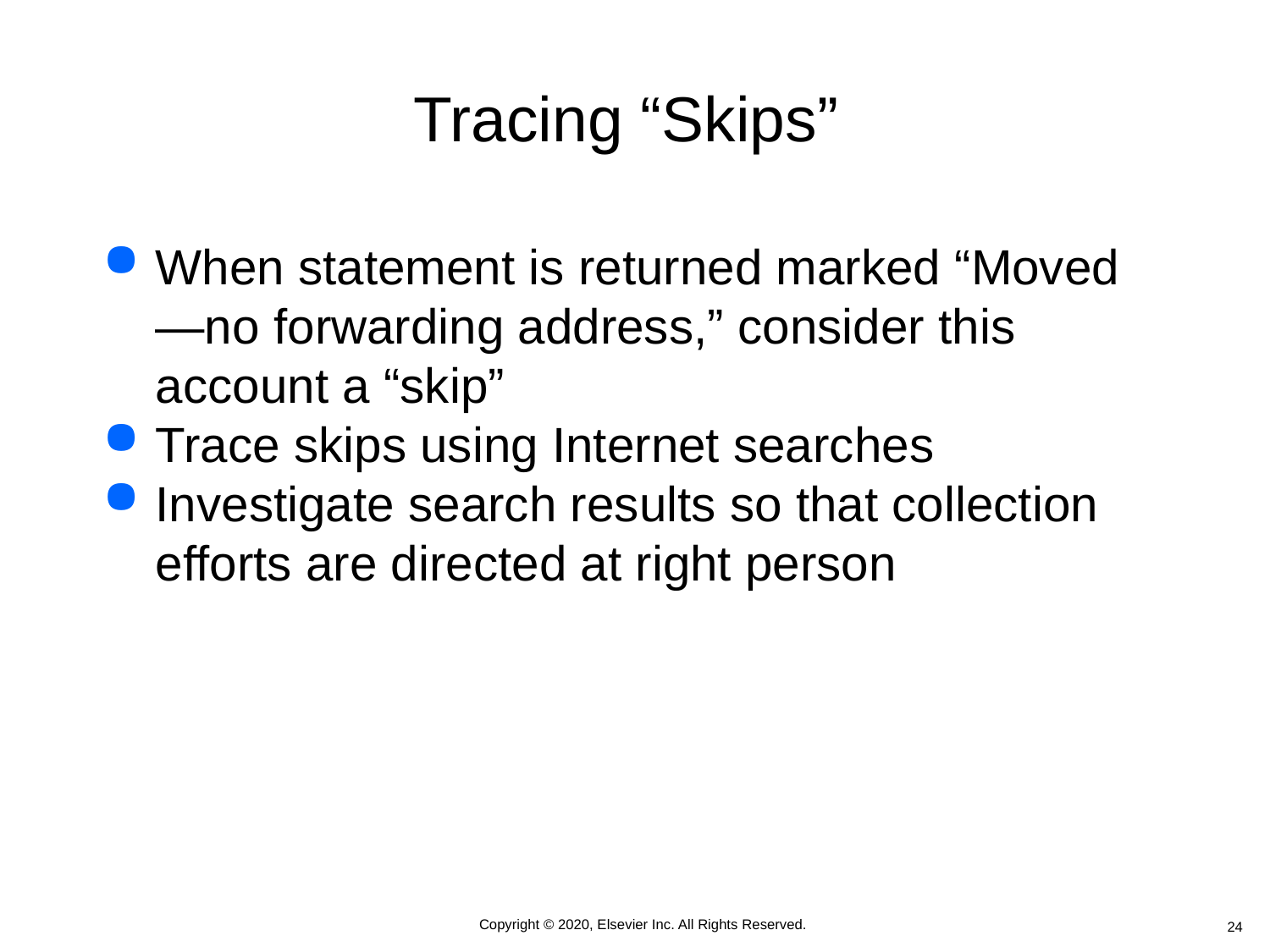

# Tracing “Skips”
When statement is returned marked “Moved—no forwarding address,” consider this account a “skip”
Trace skips using Internet searches
Investigate search results so that collection efforts are directed at right person